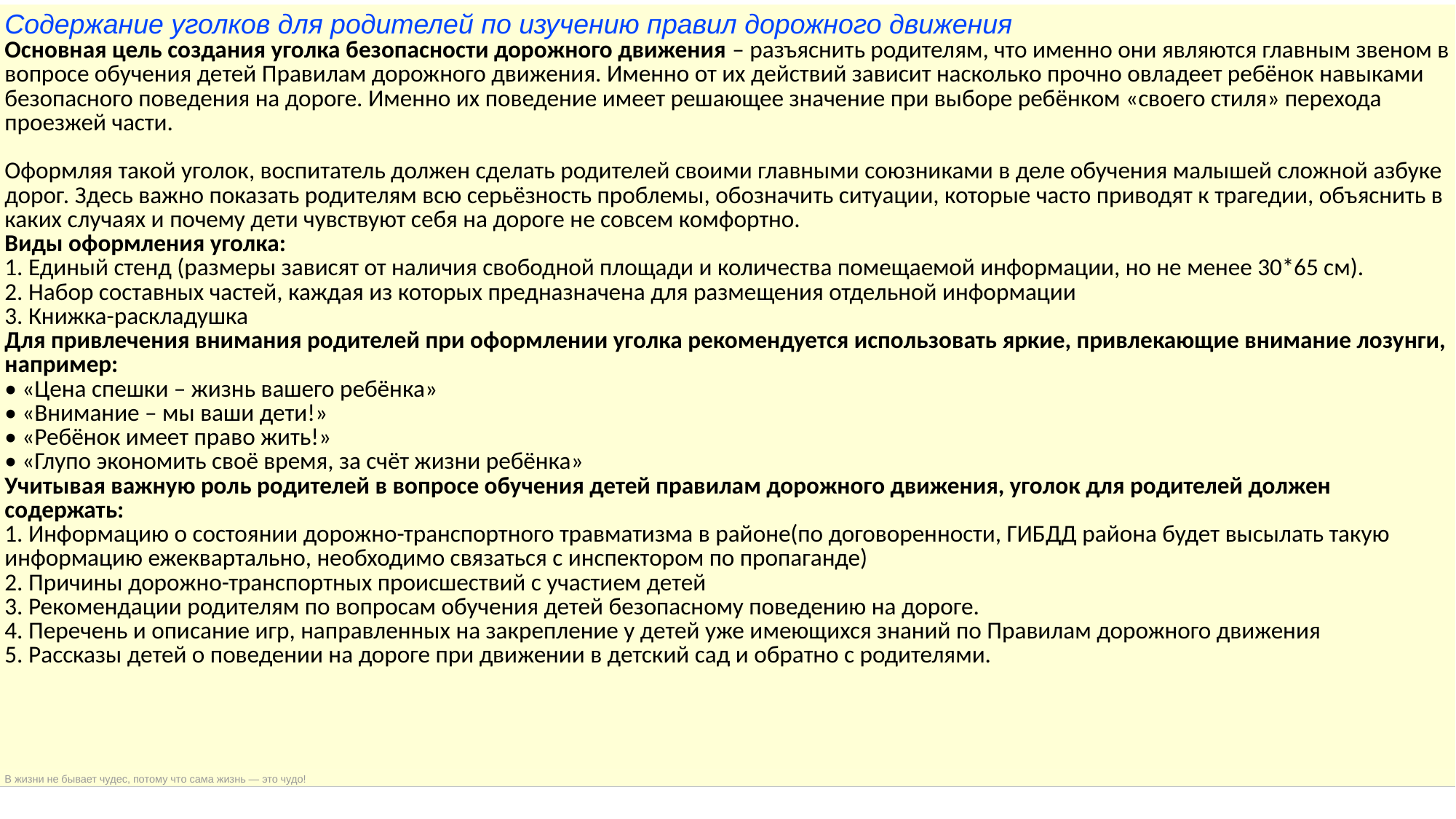

| Содержание уголков для родителей по изучению правил дорожного движения Основная цель создания уголка безопасности дорожного движения – разъяснить родителям, что именно они являются главным звеном в вопросе обучения детей Правилам дорожного движения. Именно от их действий зависит насколько прочно овладеет ребёнок навыками безопасного поведения на дороге. Именно их поведение имеет решающее значение при выборе ребёнком «своего стиля» перехода проезжей части. Оформляя такой уголок, воспитатель должен сделать родителей своими главными союзниками в деле обучения малышей сложной азбуке дорог. Здесь важно показать родителям всю серьёзность проблемы, обозначить ситуации, которые часто приводят к трагедии, объяснить в каких случаях и почему дети чувствуют себя на дороге не совсем комфортно. Виды оформления уголка: 1. Единый стенд (размеры зависят от наличия свободной площади и количества помещаемой информации, но не менее 30\*65 см). 2. Набор составных частей, каждая из которых предназначена для размещения отдельной информации 3. Книжка-раскладушка Для привлечения внимания родителей при оформлении уголка рекомендуется использовать яркие, привлекающие внимание лозунги, например: • «Цена спешки – жизнь вашего ребёнка» • «Внимание – мы ваши дети!» • «Ребёнок имеет право жить!» • «Глупо экономить своё время, за счёт жизни ребёнка» Учитывая важную роль родителей в вопросе обучения детей правилам дорожного движения, уголок для родителей должен содержать: 1. Информацию о состоянии дорожно-транспортного травматизма в районе(по договоренности, ГИБДД района будет высылать такую информацию ежеквартально, необходимо связаться с инспектором по пропаганде) 2. Причины дорожно-транспортных происшествий с участием детей 3. Рекомендации родителям по вопросам обучения детей безопасному поведению на дороге. 4. Перечень и описание игр, направленных на закрепление у детей уже имеющихся знаний по Правилам дорожного движения 5. Рассказы детей о поведении на дороге при движении в детский сад и обратно с родителями. |
| --- |
| В жизни не бывает чудес, потому что сама жизнь — это чудо! |